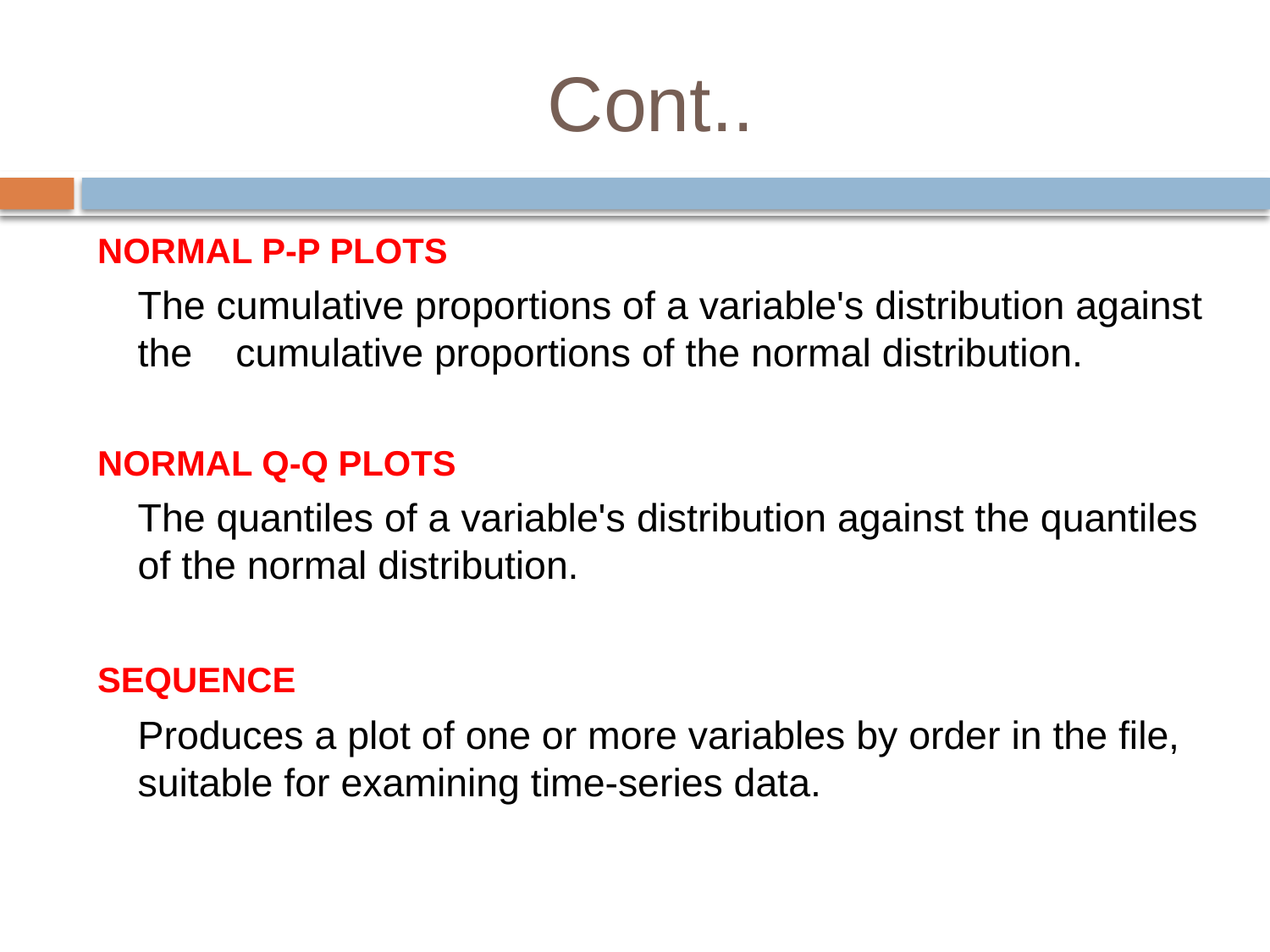

# Cont..
NORMAL P-P PLOTS
		The cumulative proportions of a variable's distribution against the	cumulative proportions of the normal distribution.

NORMAL Q-Q PLOTS
		The quantiles of a variable's distribution against the quantiles of the normal distribution.

SEQUENCE
		Produces a plot of one or more variables by order in the file, suitable for examining time-series data.